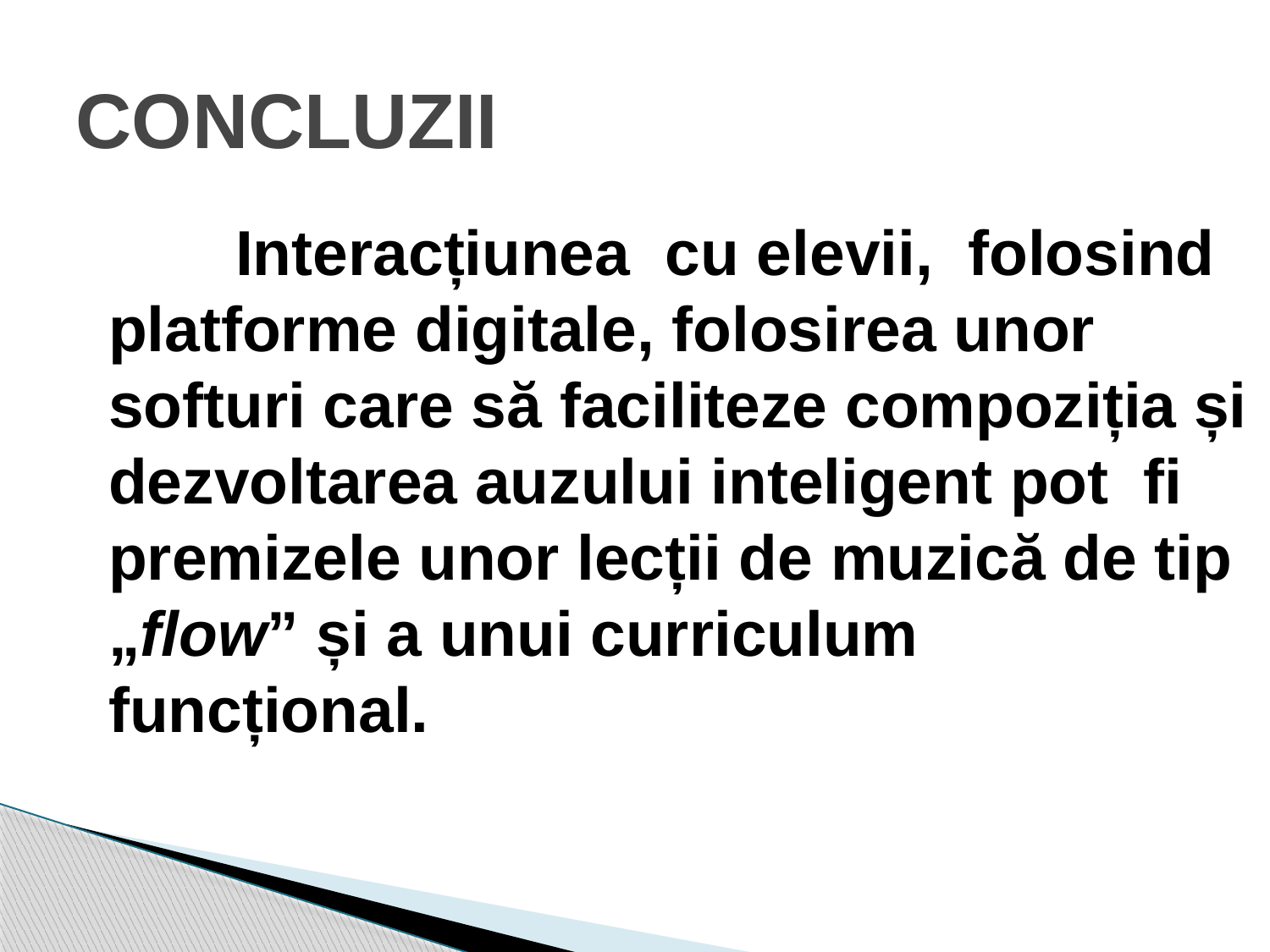

# CONCLUZII
		Interacțiunea  cu elevii,  folosind  platforme digitale, folosirea unor softuri care să faciliteze compoziția și dezvoltarea auzului inteligent pot  fi premizele unor lecții de muzică de tip „flow” și a unui curriculum funcțional.